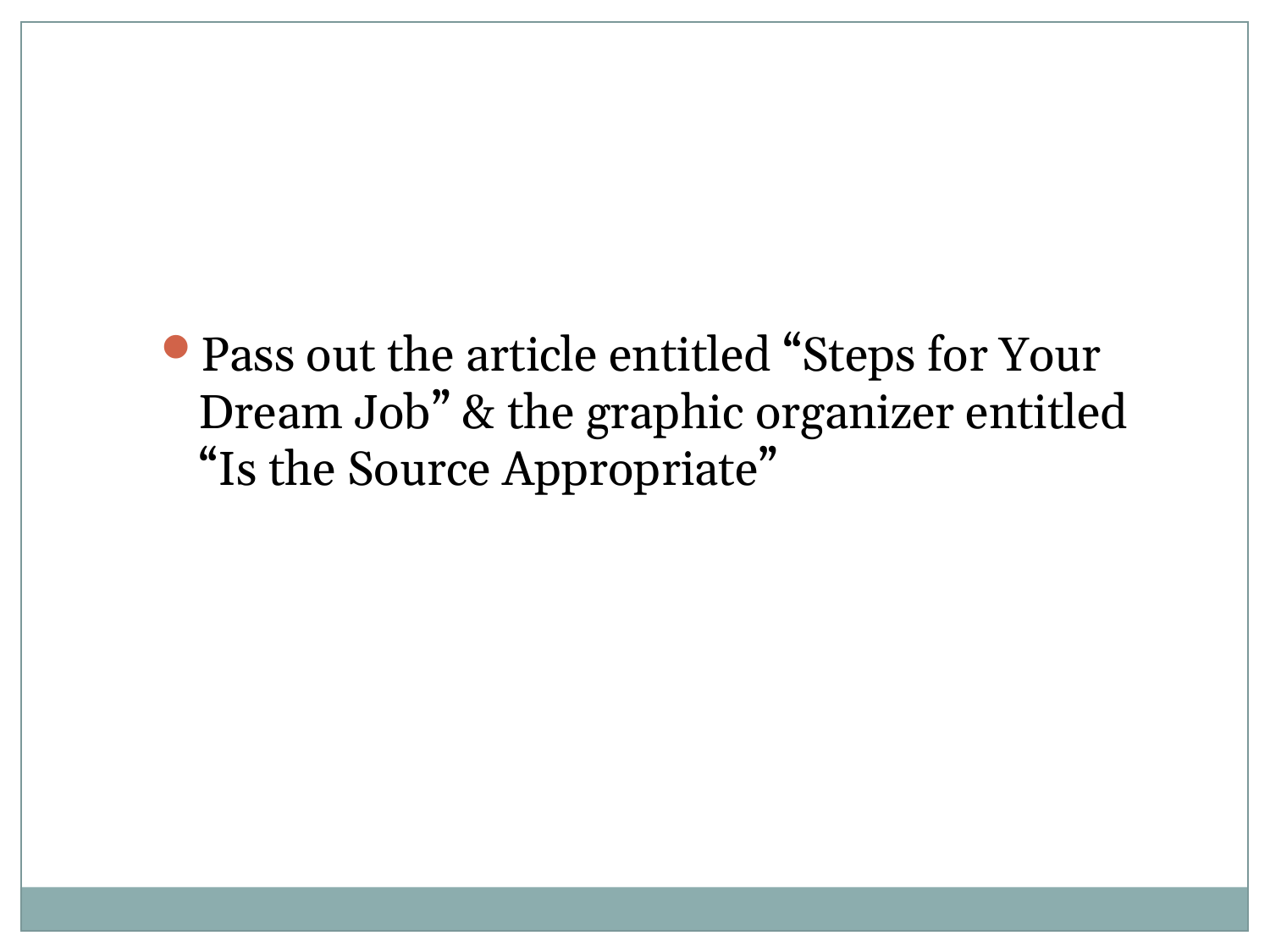

Pass out the article entitled “Steps for Your Dream Job” & the graphic organizer entitled “Is the Source Appropriate”